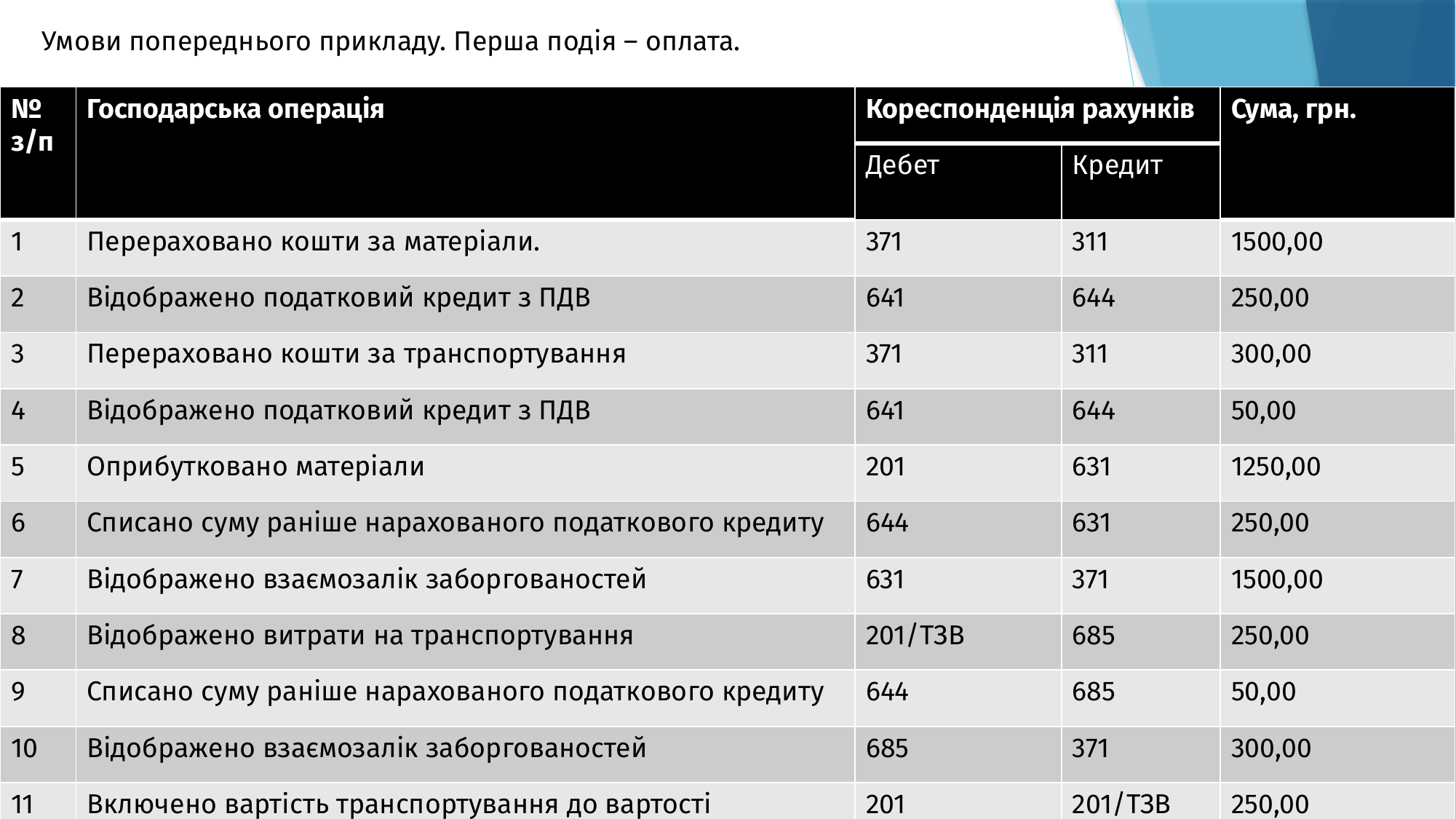

Умови попереднього прикладу. Перша подія – оплата.
| № з/п | Господарська операція | Кореспонденція рахунків |  | Сума, грн. |
| --- | --- | --- | --- | --- |
|  |  | Дебет | Кредит |  |
| 1 | Перераховано кошти за матеріали. | 371 | 311 | 1500,00 |
| 2 | Відображено податковий кредит з ПДВ | 641 | 644 | 250,00 |
| 3 | Перераховано кошти за транспортування | 371 | 311 | 300,00 |
| 4 | Відображено податковий кредит з ПДВ | 641 | 644 | 50,00 |
| 5 | Оприбутковано матеріали | 201 | 631 | 1250,00 |
| 6 | Списано суму раніше нарахованого податкового кредиту | 644 | 631 | 250,00 |
| 7 | Відображено взаємозалік заборгованостей | 631 | 371 | 1500,00 |
| 8 | Відображено витрати на транспортування | 201/ТЗВ | 685 | 250,00 |
| 9 | Списано суму раніше нарахованого податкового кредиту | 644 | 685 | 50,00 |
| 10 | Відображено взаємозалік заборгованостей | 685 | 371 | 300,00 |
| 11 | Включено вартість транспортування до вартості матеріалів | 201 | 201/ТЗВ | 250,00 |